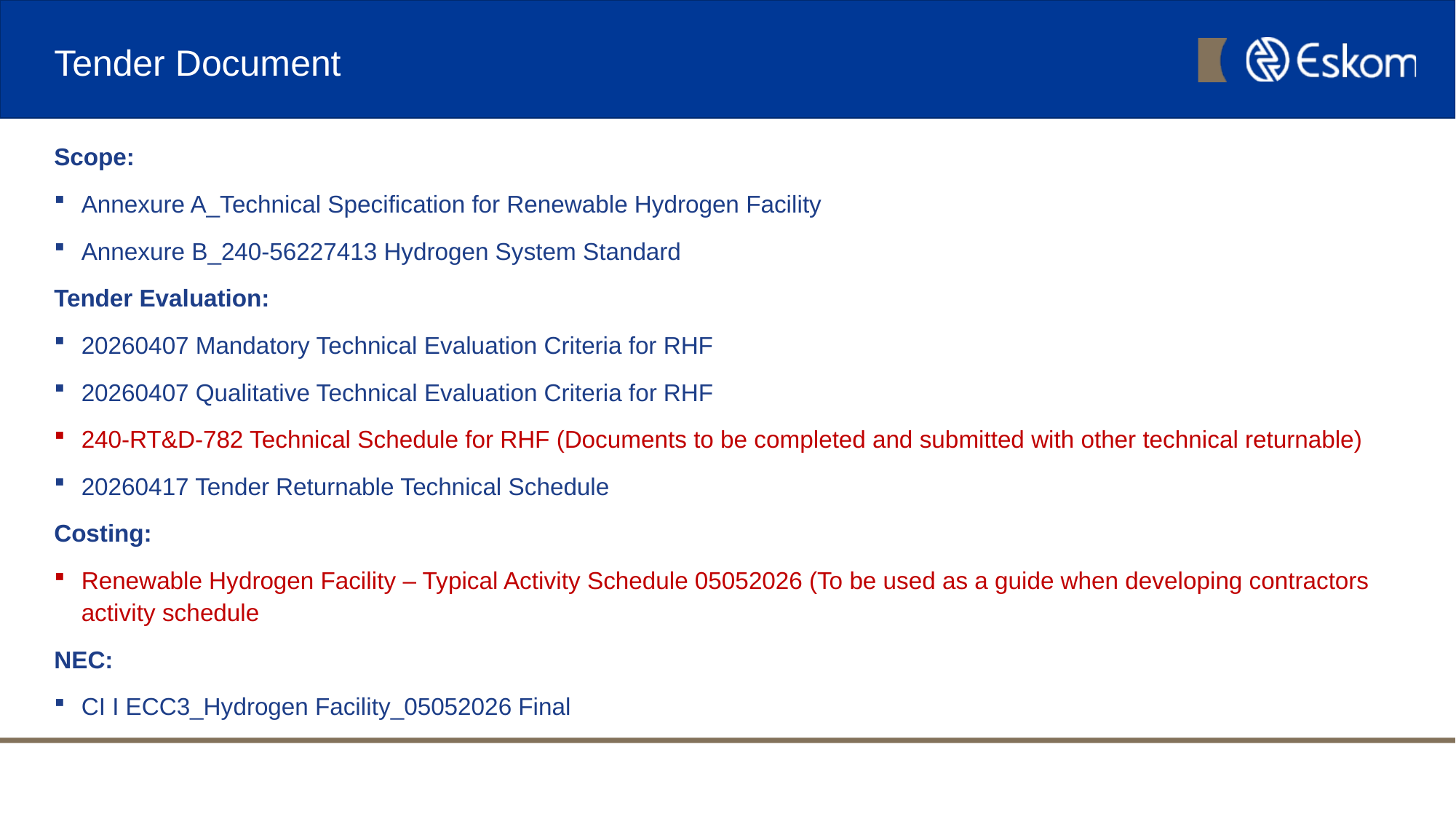

# Tender Document
Scope:
Annexure A_Technical Specification for Renewable Hydrogen Facility
Annexure B_240-56227413 Hydrogen System Standard
Tender Evaluation:
20260407 Mandatory Technical Evaluation Criteria for RHF
20260407 Qualitative Technical Evaluation Criteria for RHF
240-RT&D-782 Technical Schedule for RHF (Documents to be completed and submitted with other technical returnable)
20260417 Tender Returnable Technical Schedule
Costing:
Renewable Hydrogen Facility – Typical Activity Schedule 05052026 (To be used as a guide when developing contractors activity schedule
NEC:
CI I ECC3_Hydrogen Facility_05052026 Final